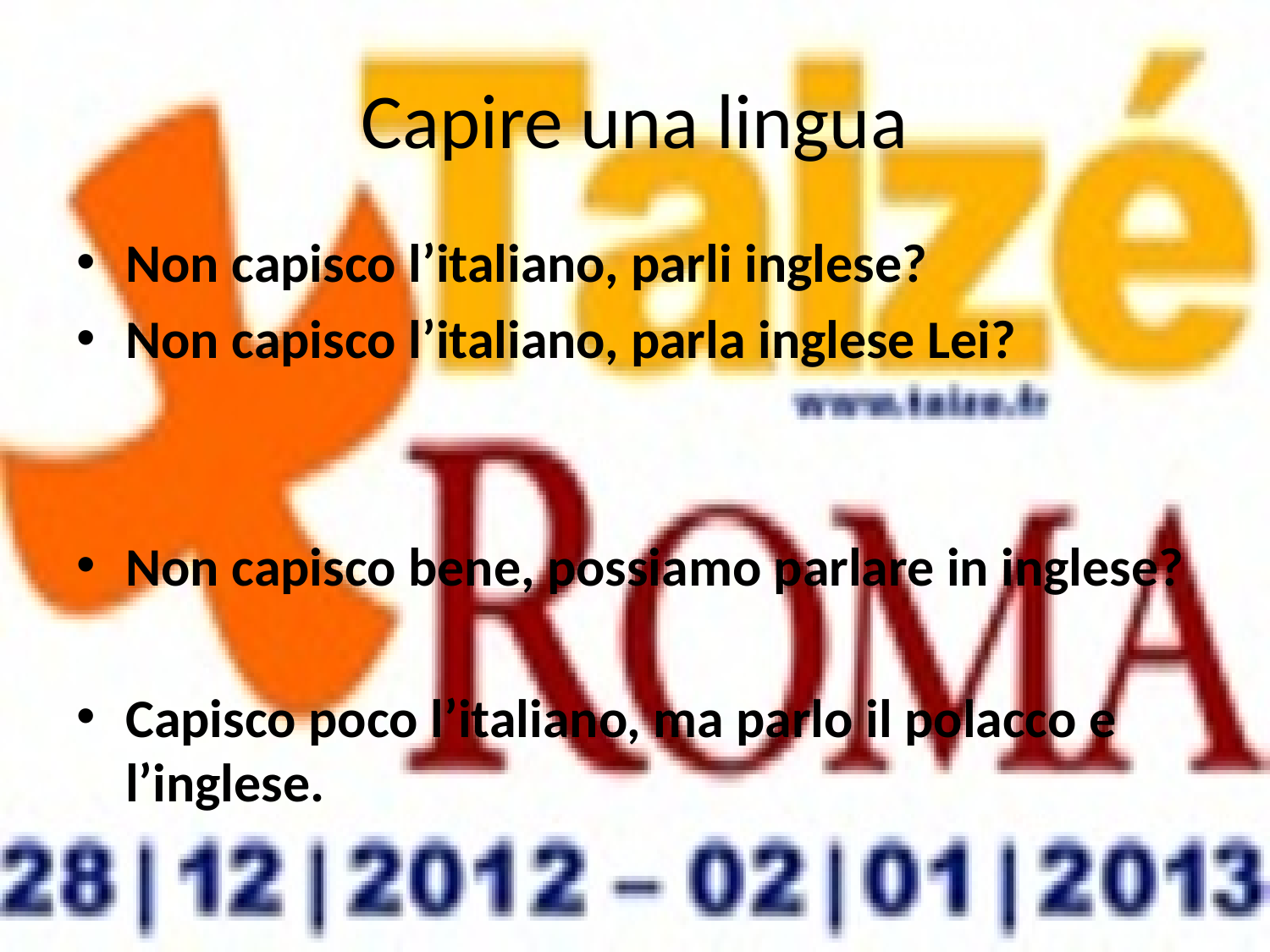

# Capire una lingua
Non capisco l’italiano, parli inglese?
Non capisco l’italiano, parla inglese Lei?

Non capisco bene, possiamo parlare in inglese?

Capisco poco l’italiano, ma parlo il polacco e l’inglese.